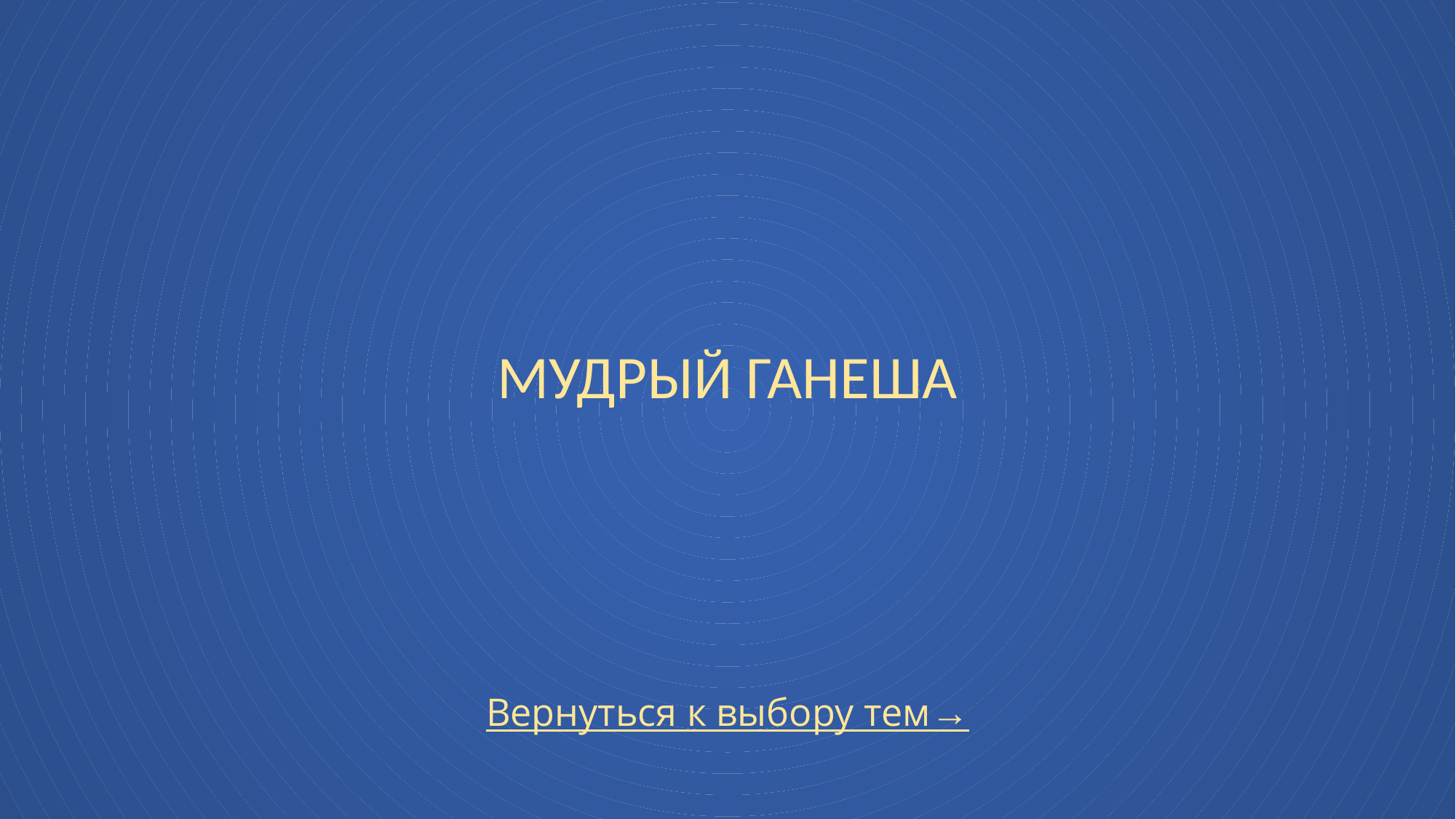

# мудрый Ганеша
Вернуться к выбору тем→